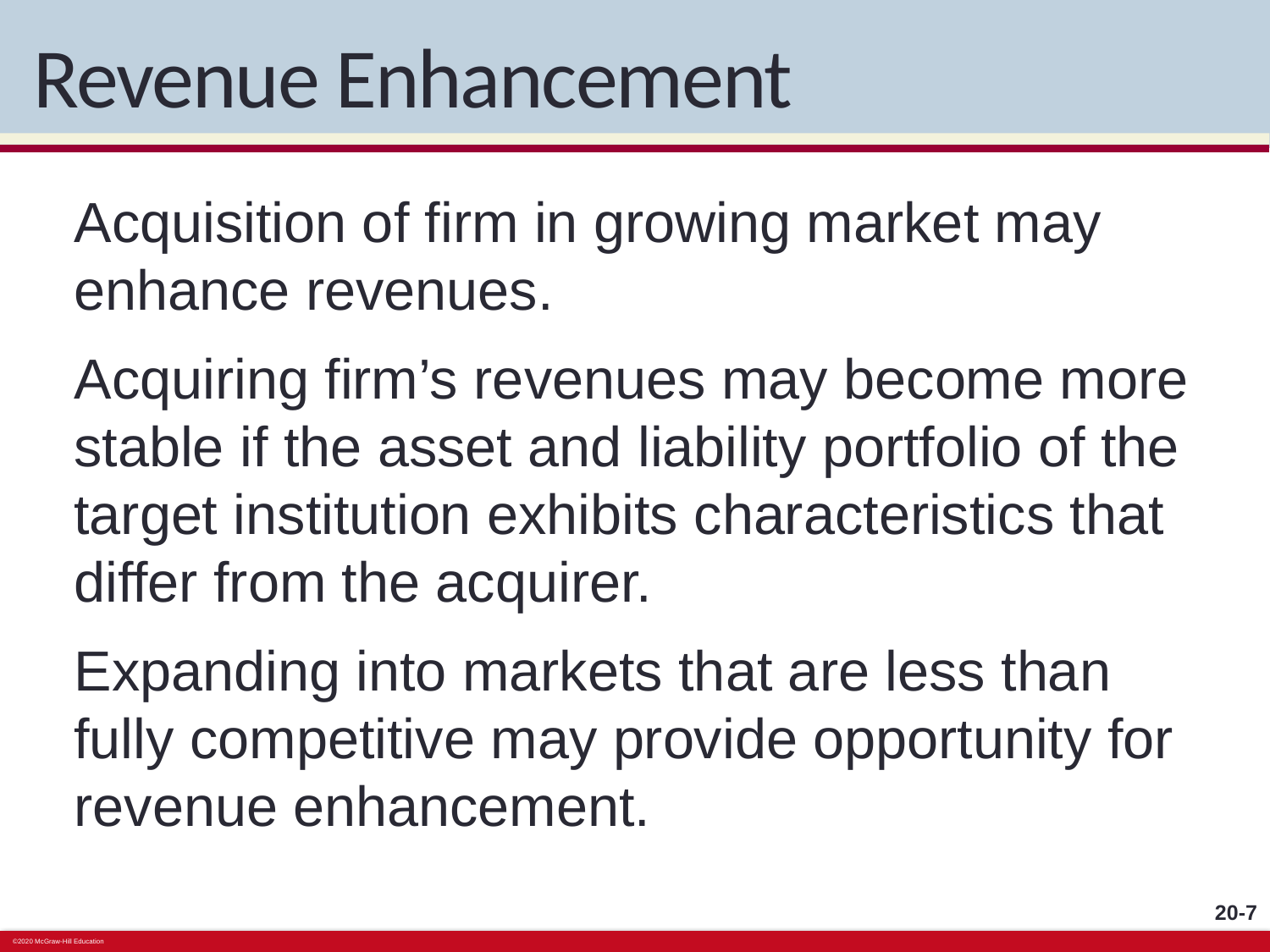

# Revenue Enhancement
Acquisition of firm in growing market may enhance revenues.
Acquiring firm’s revenues may become more stable if the asset and liability portfolio of the target institution exhibits characteristics that differ from the acquirer.
Expanding into markets that are less than fully competitive may provide opportunity for revenue enhancement.